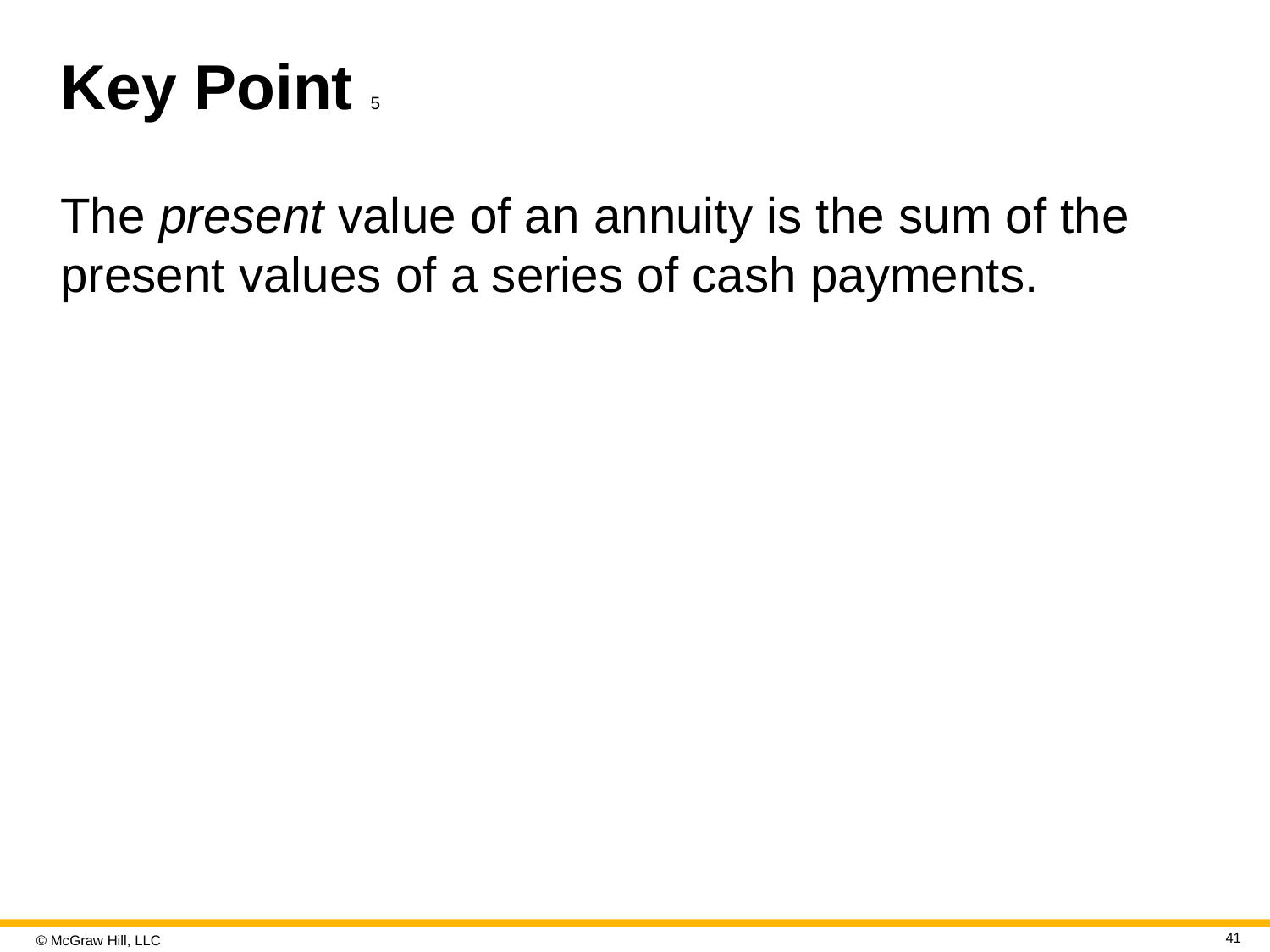

# Key Point 5
The present value of an annuity is the sum of the present values of a series of cash payments.
41